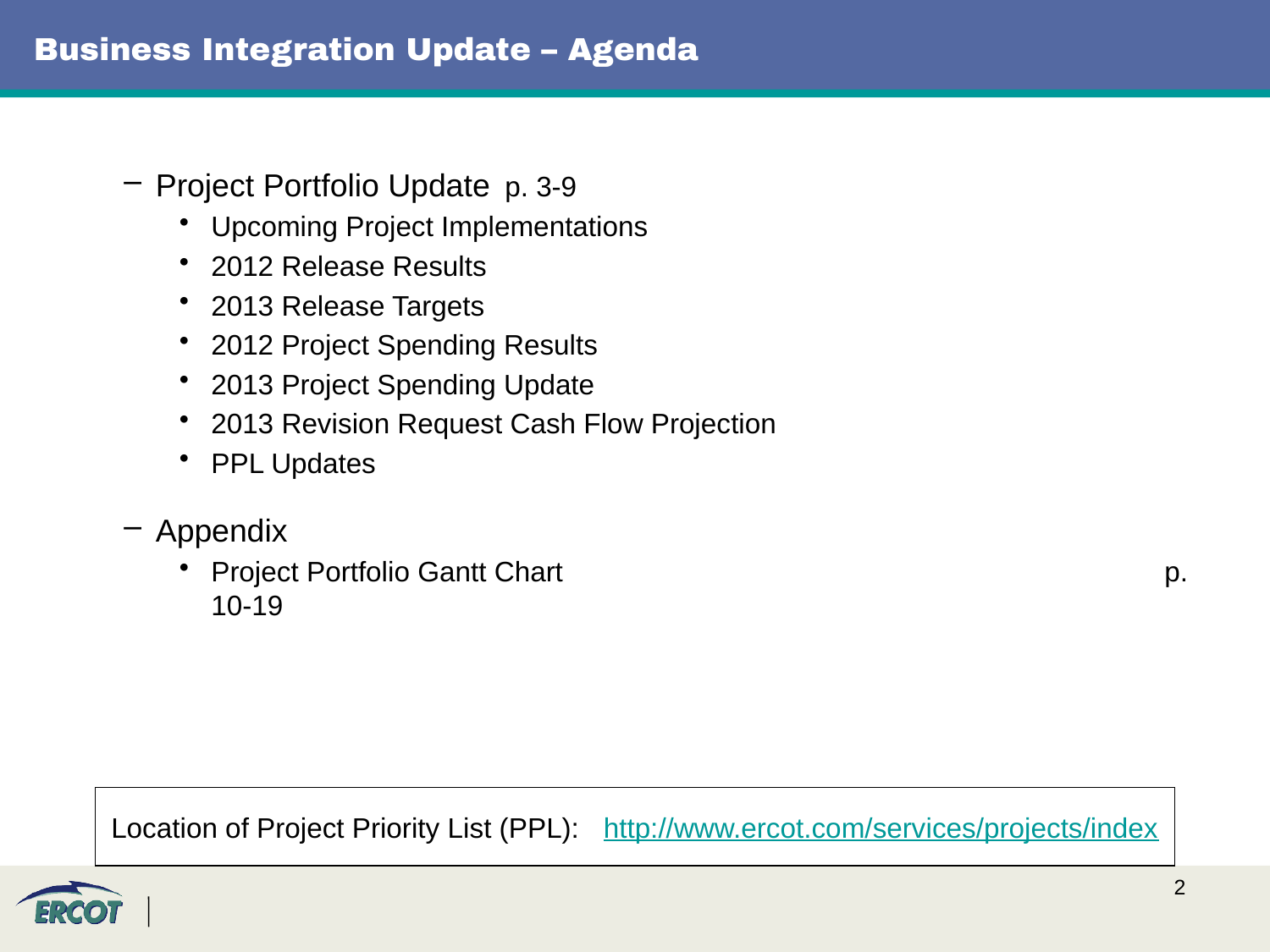

# Business Integration Update – Agenda
Project Portfolio Update	p. 3-9
Upcoming Project Implementations
2012 Release Results
2013 Release Targets
2012 Project Spending Results
2013 Project Spending Update
2013 Revision Request Cash Flow Projection
PPL Updates

Appendix
Project Portfolio Gantt Chart	p. 10-19

Location of Project Priority List (PPL):   http://www.ercot.com/services/projects/index